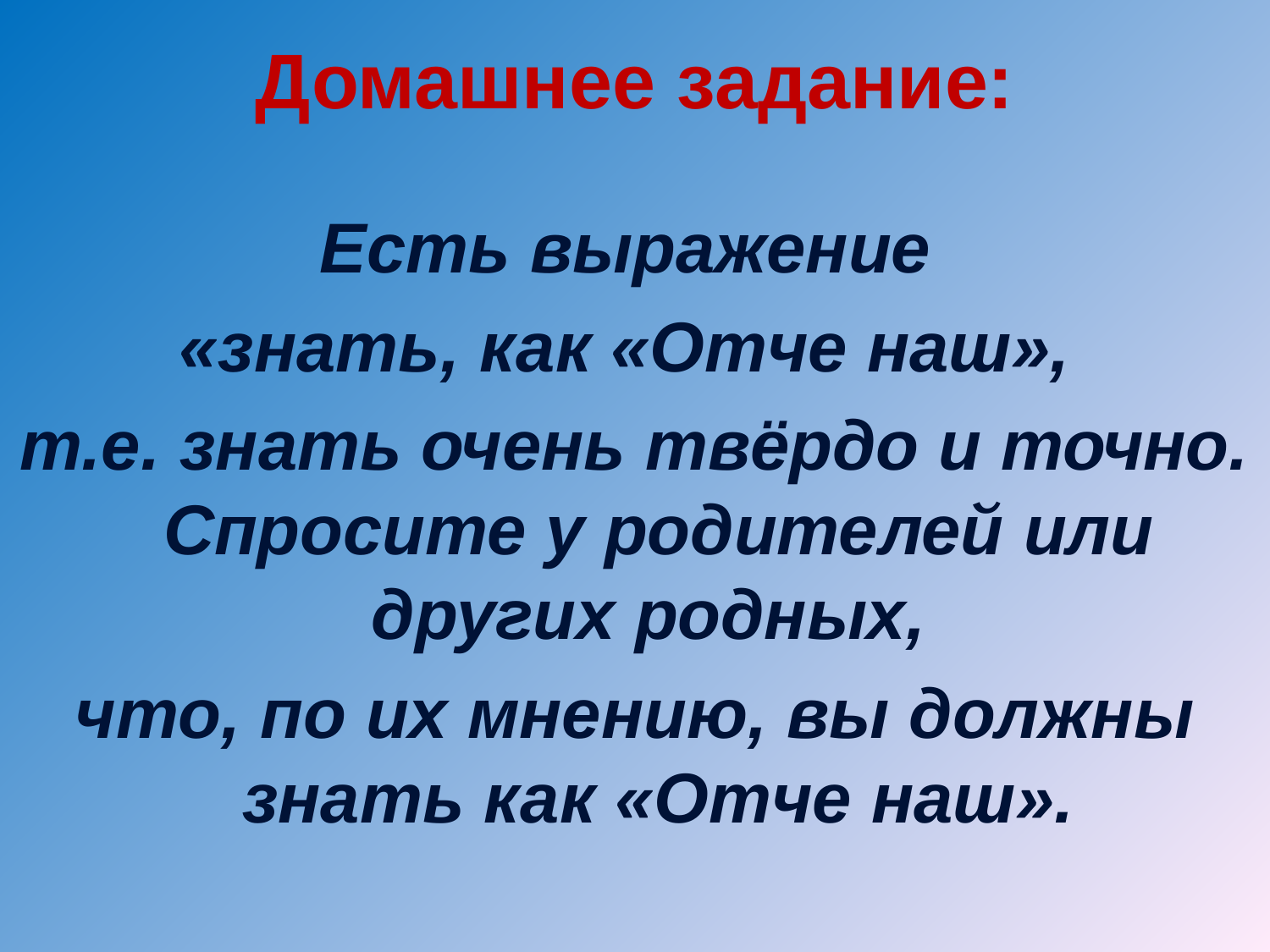

# Домашнее задание:
Есть выражение
«знать, как «Отче наш»,
т.е. знать очень твёрдо и точно. Спросите у родителей или других родных,
что, по их мнению, вы должны знать как «Отче наш».